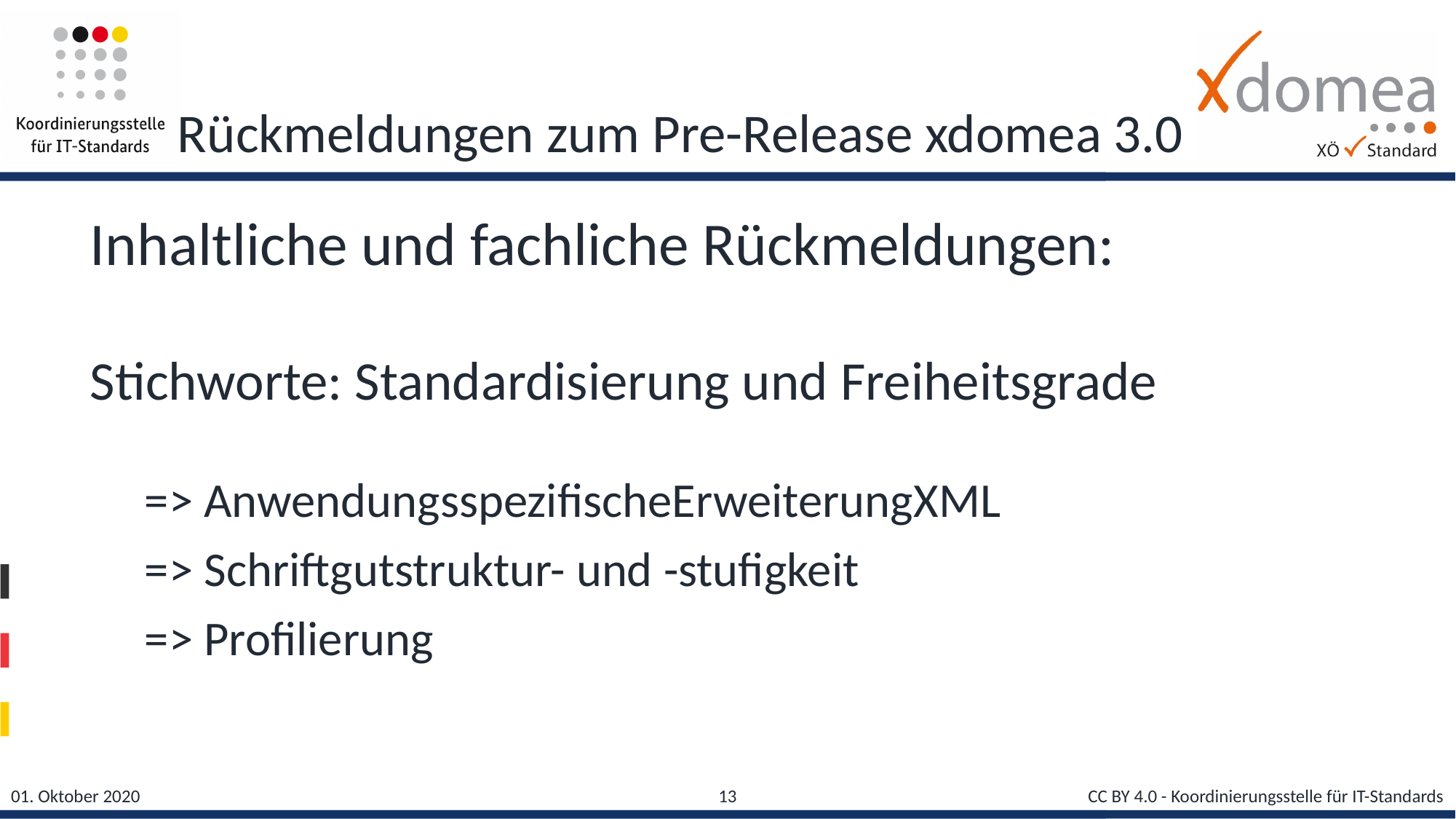

# Rückmeldungen zum Pre-Release xdomea 3.0
Inhaltliche und fachliche Rückmeldungen:

Stichworte: Standardisierung und Freiheitsgrade

=> AnwendungsspezifischeErweiterungXML
=> Schriftgutstruktur- und -stufigkeit
=> Profilierung
13
CC BY 4.0 - Koordinierungsstelle für IT-Standards